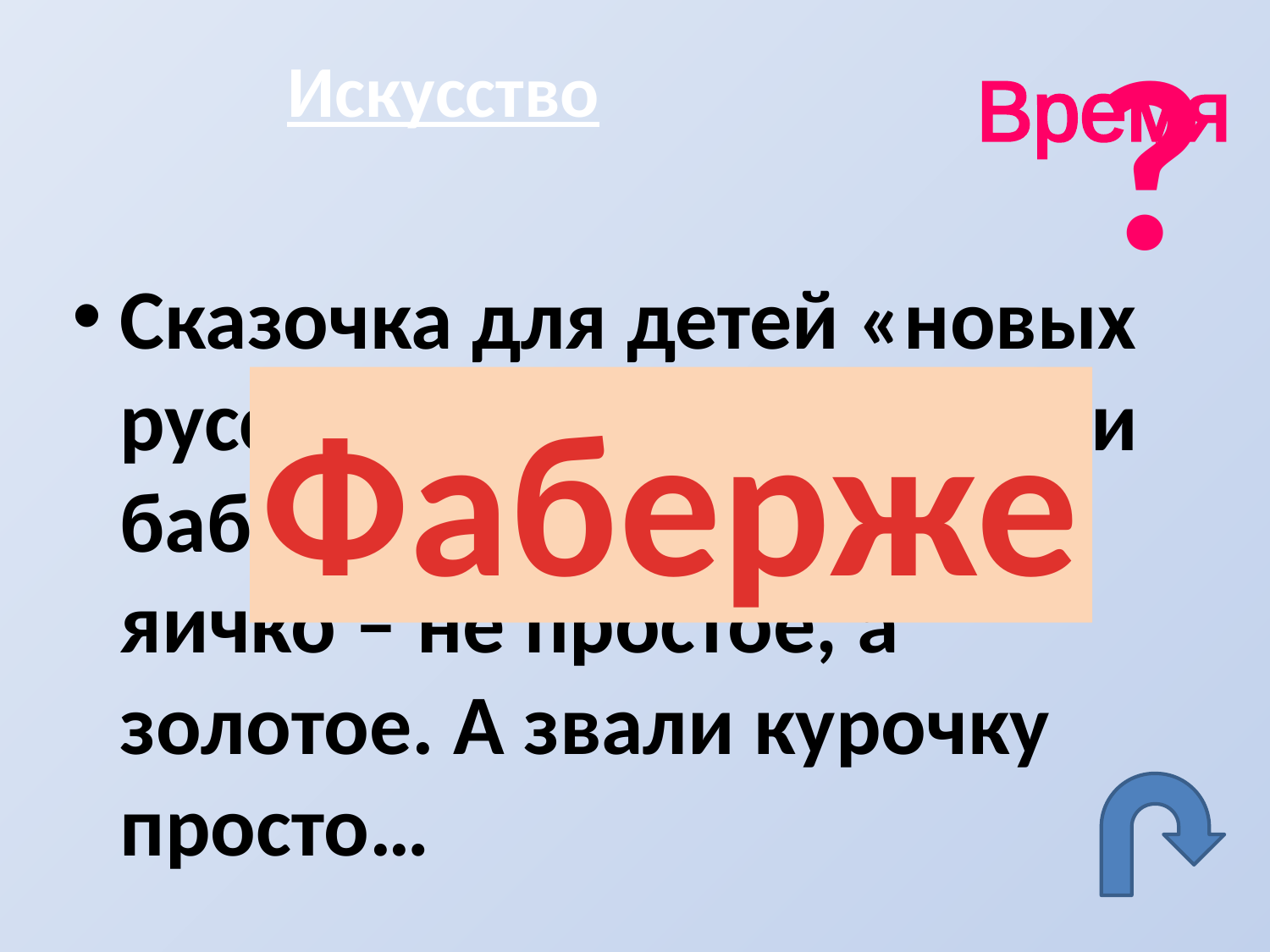

?
# Искусство
Время
Сказочка для детей «новых русских»: жили-были дед и баба, и снесла им курочка яичко – не простое, а золотое. А звали курочку просто…

Фаберже